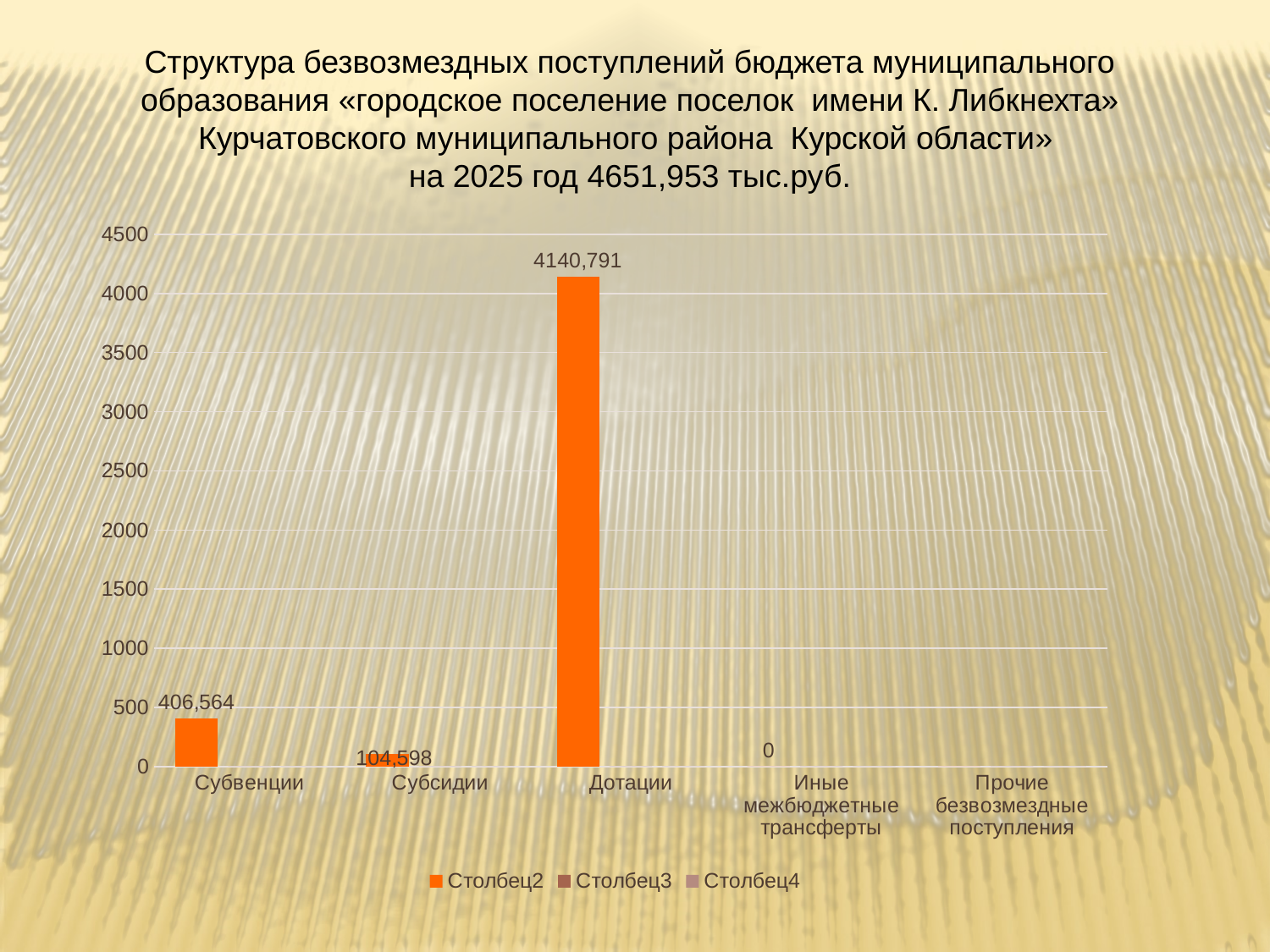

Структура безвозмездных поступлений бюджета муниципального образования «городское поселение поселок  имени К. Либкнехта» Курчатовского муниципального района  Курской области»
на 2025 год 4651,953 тыс.руб.

### Chart

| Category | Столбец2 | Столбец3 | Столбец4 |
|---|---|---|---|
| Субвенции | 406.564 | None | None |
| Субсидии | 104.598 | None | None |
| Дотации | 4140.791 | None | None |
| Иные межбюджетные трансферты | 0.0 | None | None |
| Прочие безвозмездные поступления | None | None | 0.0 |